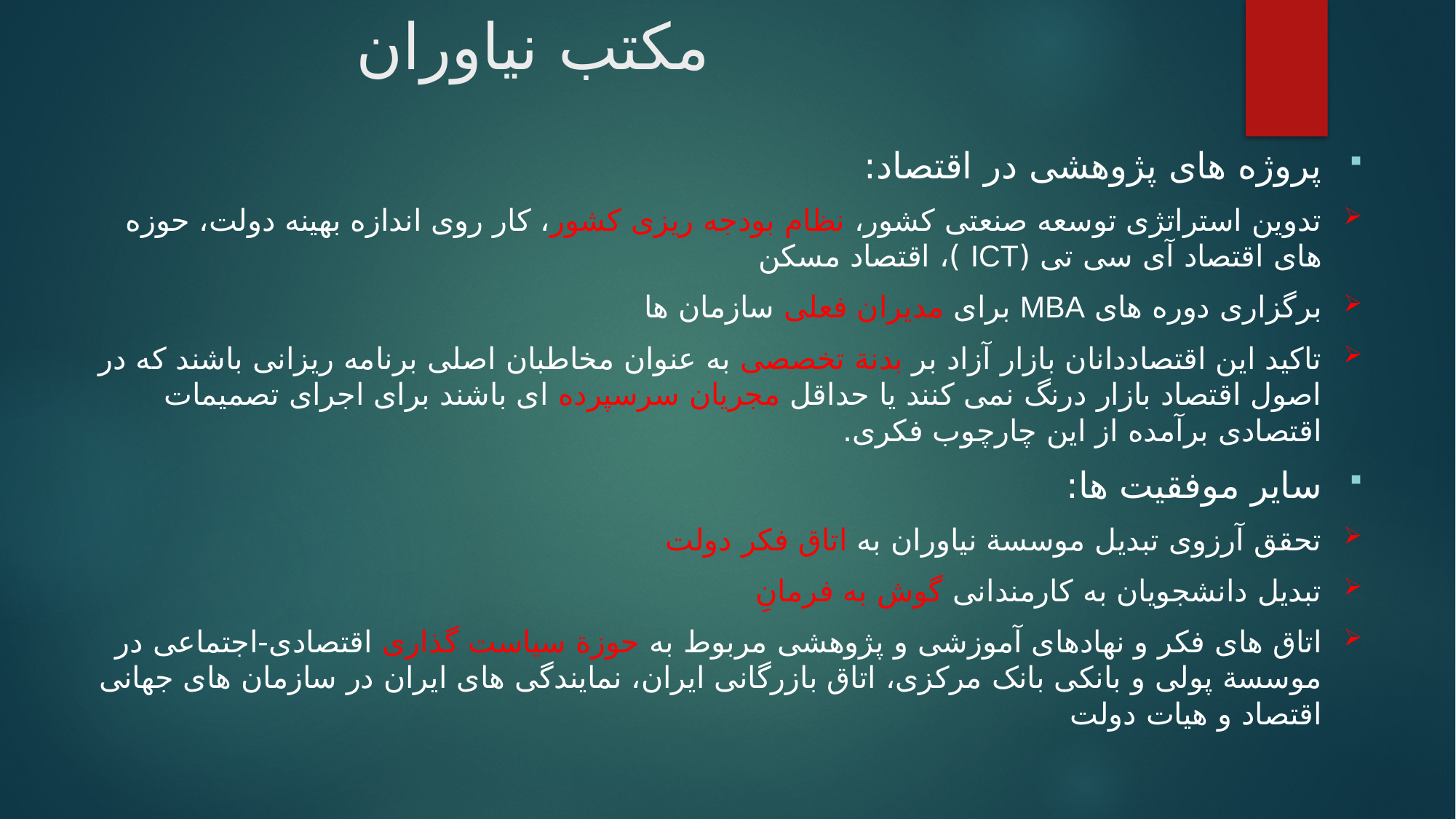

# مکتب نیاوران
پروژه های پژوهشی در اقتصاد:
تدوین استراتژی توسعه صنعتی کشور، نظام بودجه ریزی کشور، کار روی اندازه بهینه دولت، حوزه های اقتصاد آی سی تی (ICT )، اقتصاد مسکن
برگزاری دوره های MBA برای مدیران فعلی سازمان ها
تاکید این اقتصاددانان بازار آزاد بر بدنة تخصصی به عنوان مخاطبان اصلی برنامه ریزانی باشند که در اصول اقتصاد بازار درنگ نمی کنند یا حداقل مجریان سرسپرده ای باشند برای اجرای تصمیمات اقتصادی برآمده از این چارچوب فکری.
سایر موفقیت ها:
تحقق آرزوی تبدیل موسسة نیاوران به اتاق فکر دولت
تبدیل دانشجویان به کارمندانی گوش به فرمانِ
اتاق های فکر و نهادهای آموزشی و پژوهشی مربوط به حوزة سیاست گذاری اقتصادی-اجتماعی در موسسة پولی و بانکی بانک مرکزی، اتاق بازرگانی ایران، نمایندگی های ایران در سازمان های جهانی اقتصاد و هیات دولت